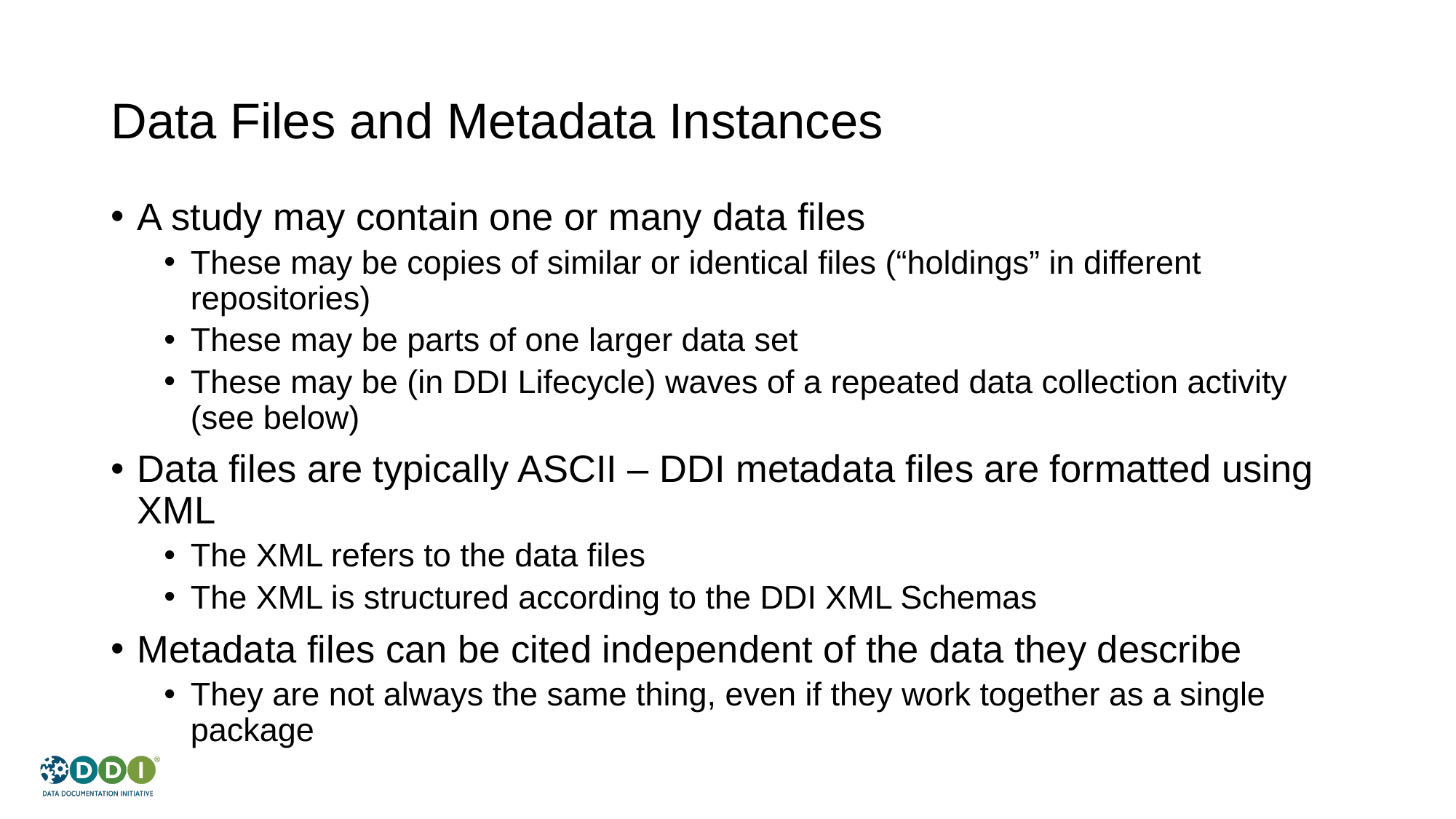

# Data Files and Metadata Instances
A study may contain one or many data files
These may be copies of similar or identical files (“holdings” in different repositories)
These may be parts of one larger data set
These may be (in DDI Lifecycle) waves of a repeated data collection activity (see below)
Data files are typically ASCII – DDI metadata files are formatted using XML
The XML refers to the data files
The XML is structured according to the DDI XML Schemas
Metadata files can be cited independent of the data they describe
They are not always the same thing, even if they work together as a single package